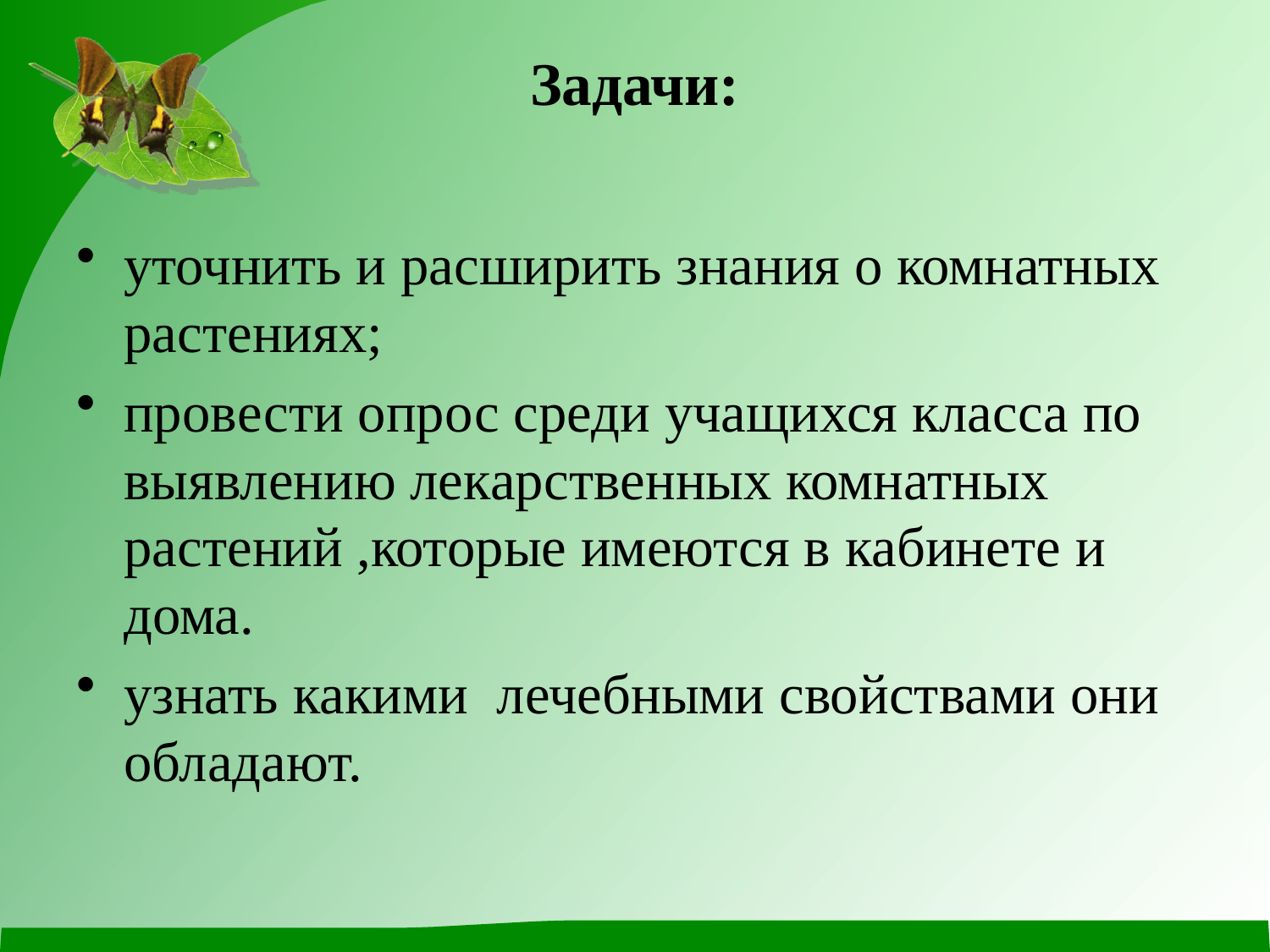

# Задачи:
уточнить и расширить знания о комнатных растениях;
провести опрос среди учащихся класса по выявлению лекарственных комнатных растений ,которые имеются в кабинете и дома.
узнать какими  лечебными свойствами они обладают.